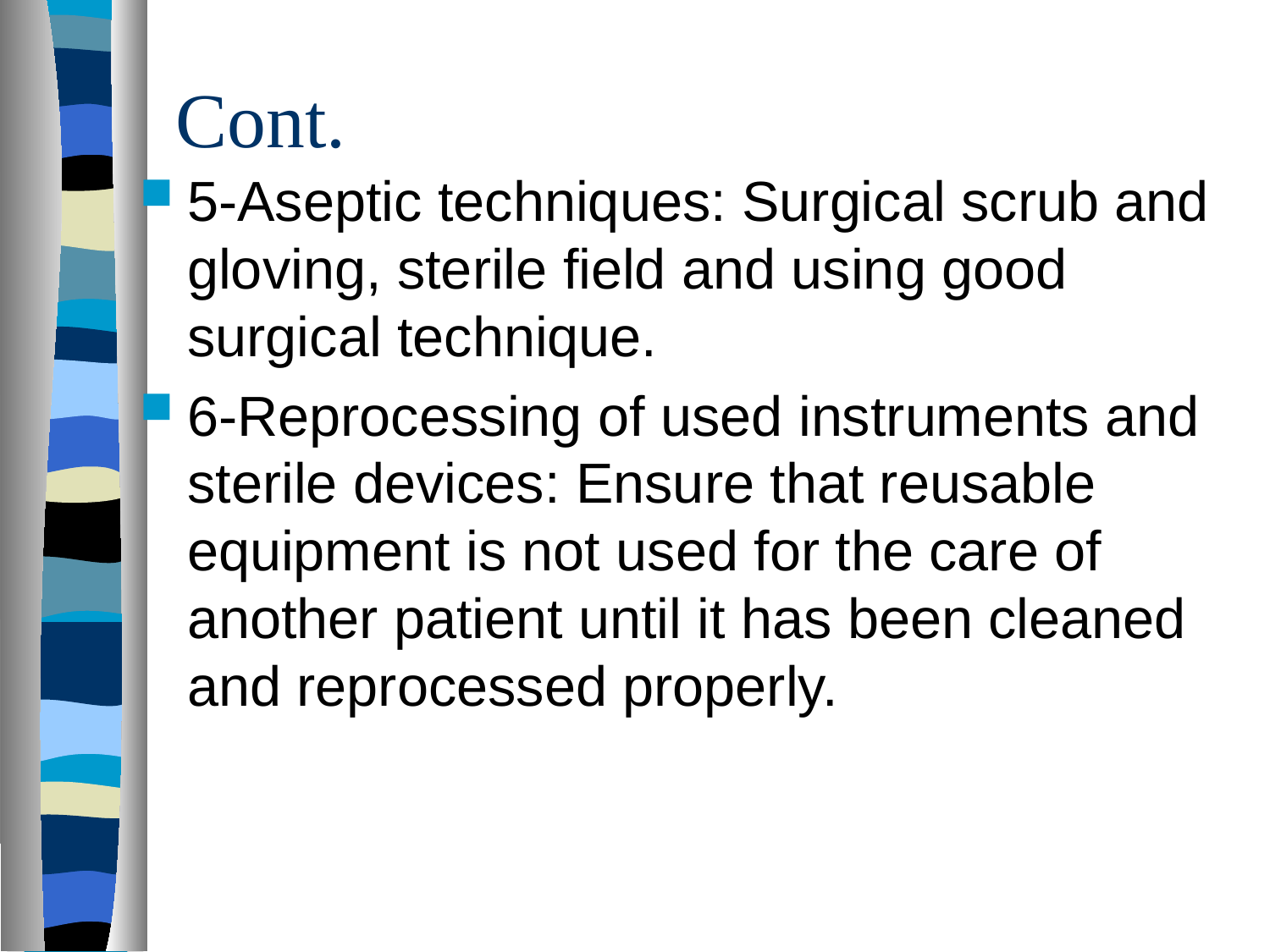

# Cont.
5-Aseptic techniques: Surgical scrub and gloving, sterile field and using good surgical technique.
6-Reprocessing of used instruments and sterile devices: Ensure that reusable equipment is not used for the care of another patient until it has been cleaned and reprocessed properly.